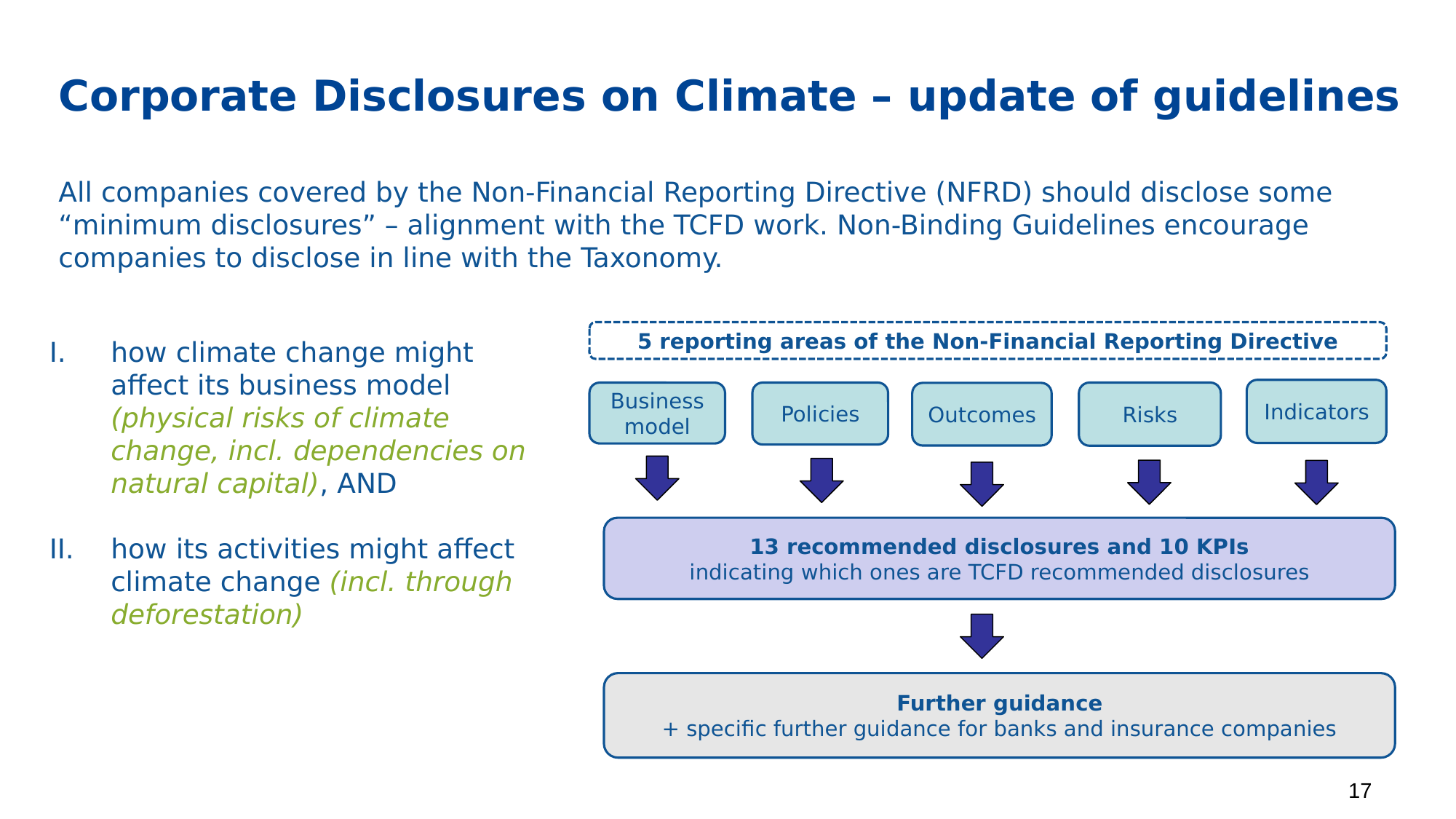

# Corporate Disclosures on Climate – update of guidelines
All companies covered by the Non-Financial Reporting Directive (NFRD) should disclose some “minimum disclosures” – alignment with the TCFD work. Non-Binding Guidelines encourage companies to disclose in line with the Taxonomy.

5 reporting areas of the Non-Financial Reporting Directive
how climate change might affect its business model (physical risks of climate change, incl. dependencies on natural capital), AND

how its activities might affect climate change (incl. through deforestation)
Indicators
Policies
Risks
Business model
Outcomes

13 recommended disclosures and 10 KPIs
indicating which ones are TCFD recommended disclosures

Further guidance
+ specific further guidance for banks and insurance companies
17